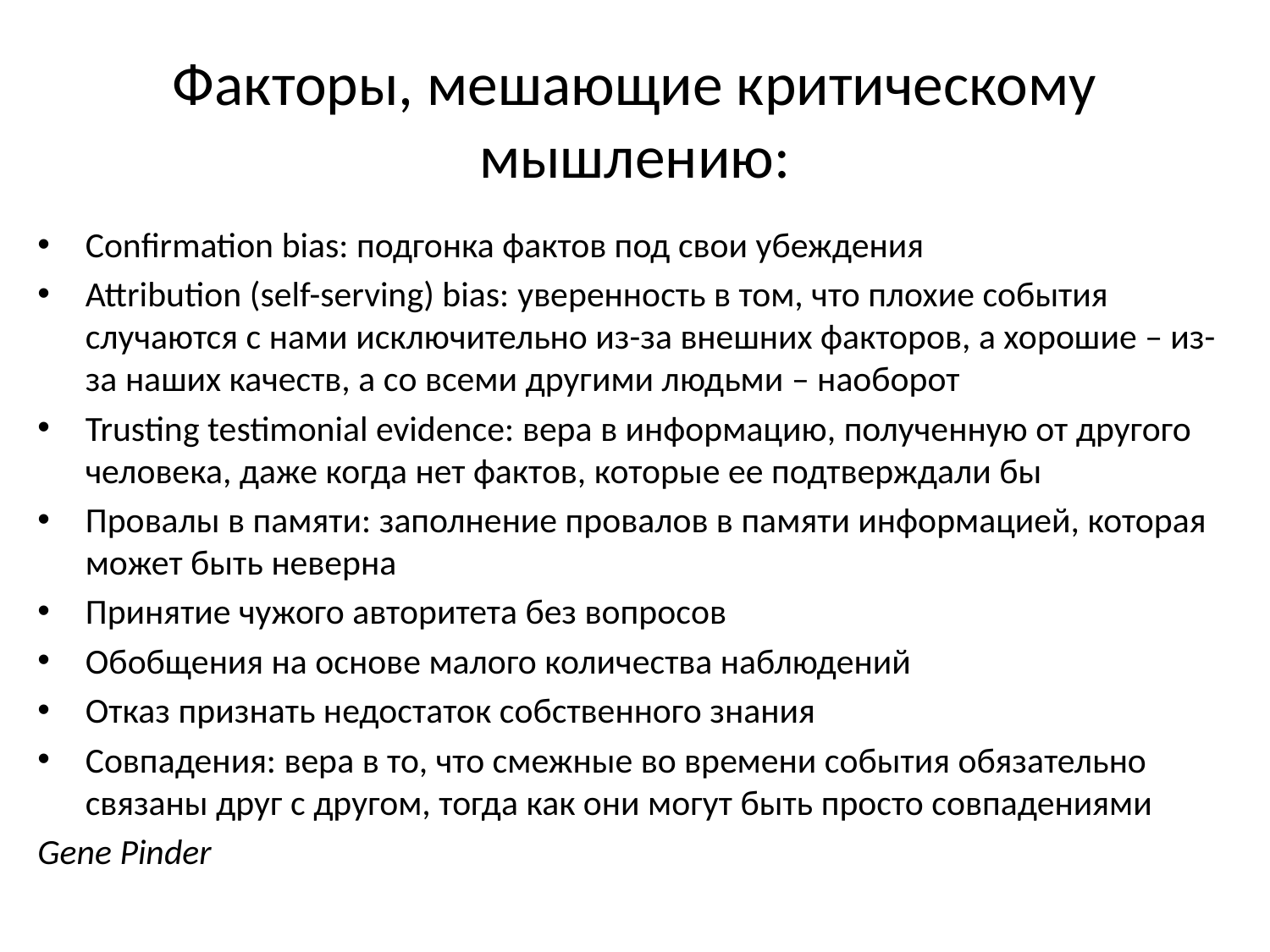

# Факторы, мешающие критическому мышлению:
Confirmation bias: подгонка фактов под свои убеждения
Attribution (self-serving) bias: уверенность в том, что плохие события случаются с нами исключительно из-за внешних факторов, а хорошие – из-за наших качеств, а со всеми другими людьми – наоборот
Trusting testimonial evidence: вера в информацию, полученную от другого человека, даже когда нет фактов, которые ее подтверждали бы
Провалы в памяти: заполнение провалов в памяти информацией, которая может быть неверна
Принятие чужого авторитета без вопросов
Обобщения на основе малого количества наблюдений
Отказ признать недостаток собственного знания
Совпадения: вера в то, что смежные во времени события обязательно связаны друг с другом, тогда как они могут быть просто совпадениями
Gene Pinder